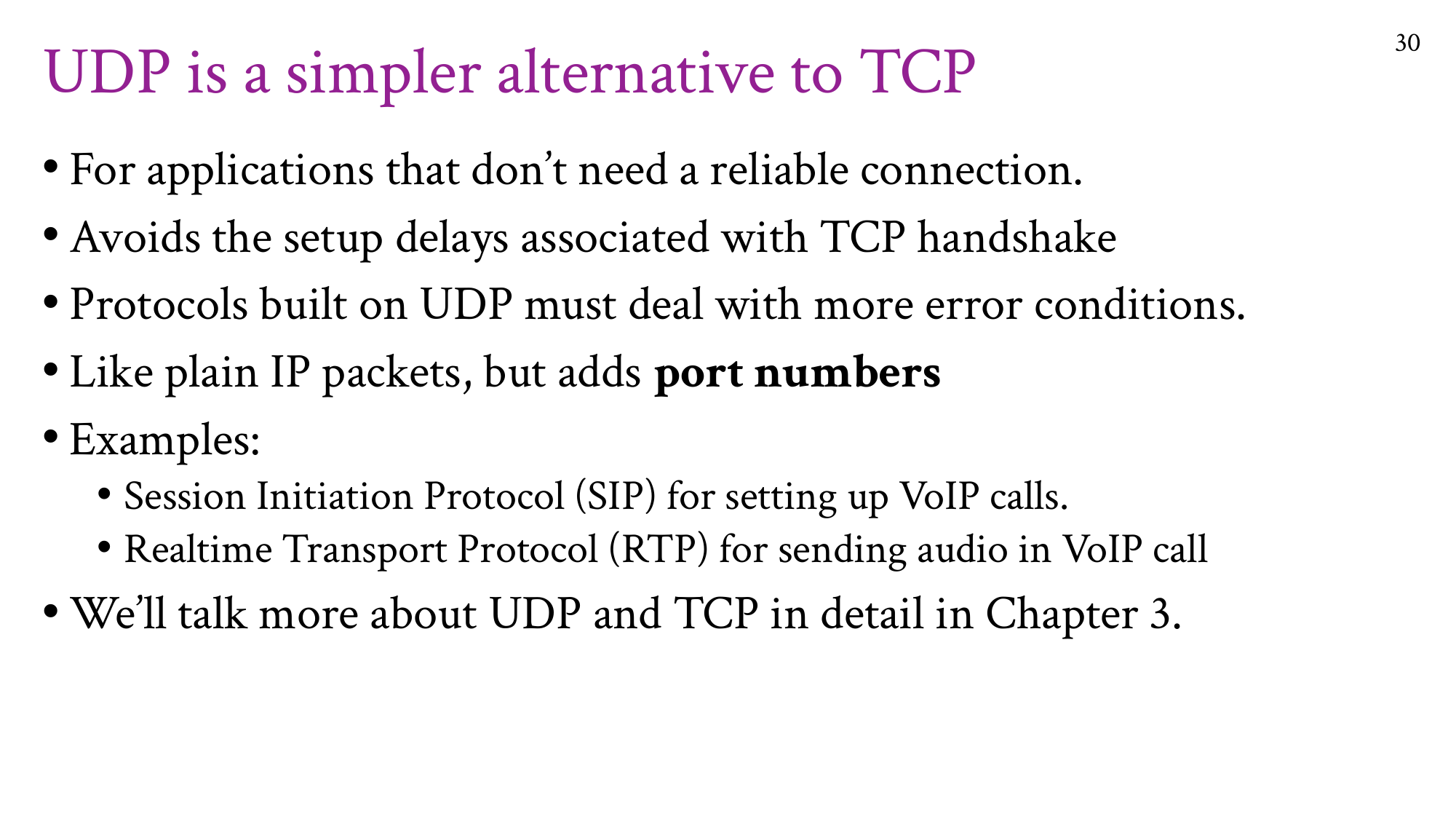

# UDP is a simpler alternative to TCP
For applications that don’t need a reliable connection.
Avoids the setup delays associated with TCP handshake
Protocols built on UDP must deal with more error conditions.
Like plain IP packets, but adds port numbers
Examples:
Session Initiation Protocol (SIP) for setting up VoIP calls.
Realtime Transport Protocol (RTP) for sending audio in VoIP call
We’ll talk more about UDP and TCP in detail in Chapter 3.